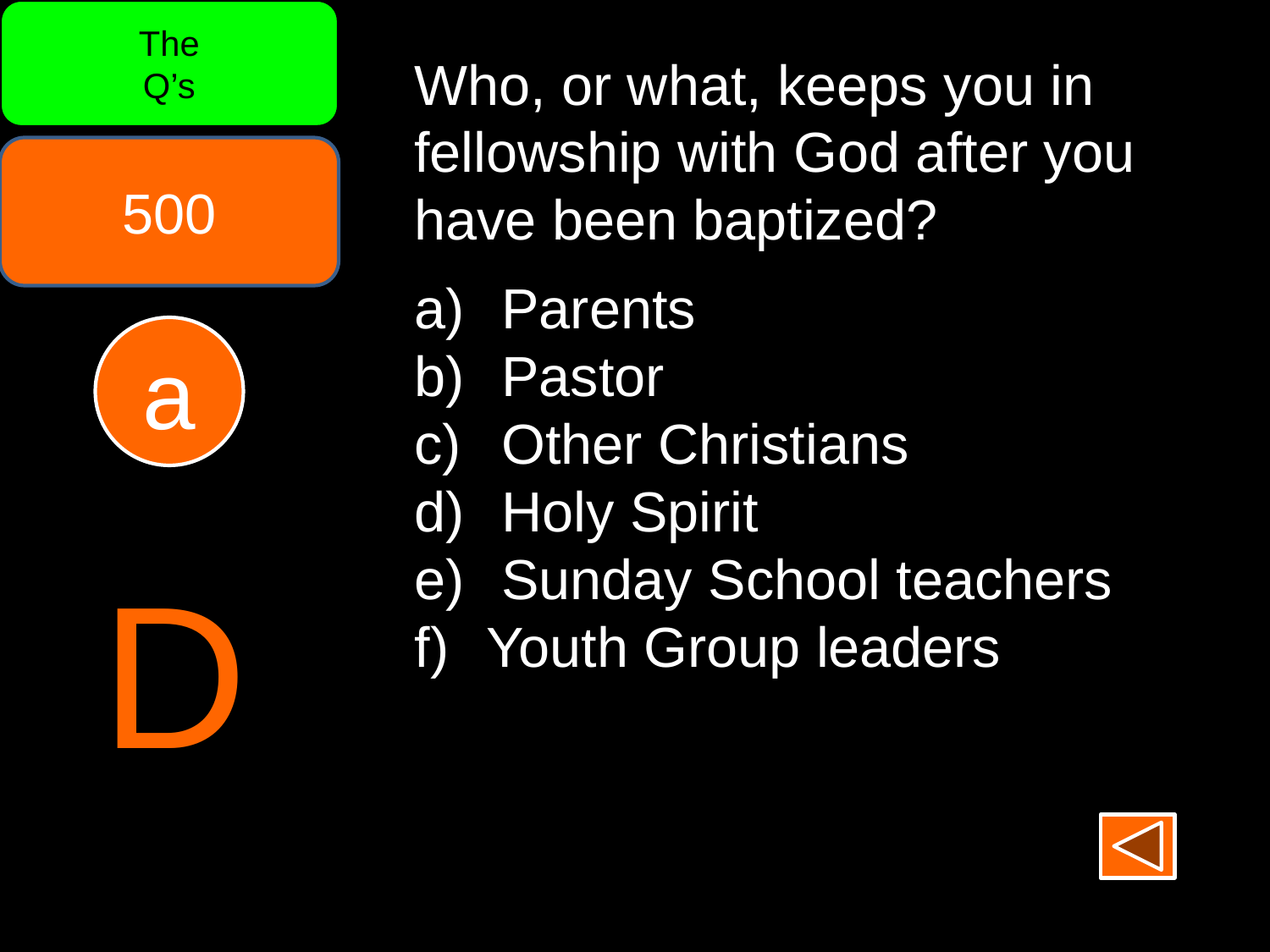

The
Q’s
Who, or what, keeps you in fellowship with God after you have been baptized?

 Parents
 Pastor
 Other Christians
 Holy Spirit
 Sunday School teachers
Youth Group leaders
500
a
D